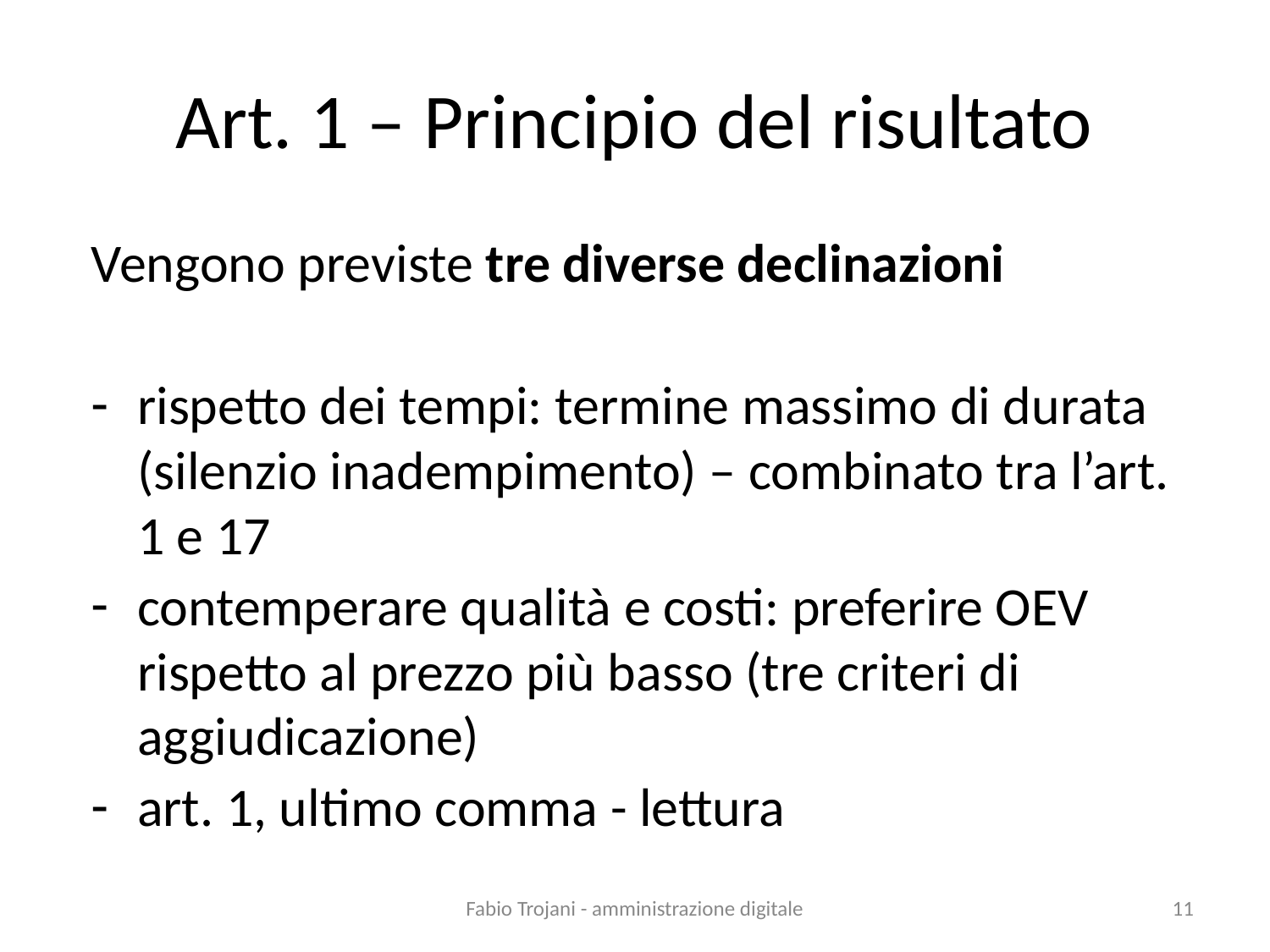

# Art. 1 – Principio del risultato
Vengono previste tre diverse declinazioni

rispetto dei tempi: termine massimo di durata (silenzio inadempimento) – combinato tra l’art. 1 e 17
contemperare qualità e costi: preferire OEV rispetto al prezzo più basso (tre criteri di aggiudicazione)
art. 1, ultimo comma - lettura
Fabio Trojani - amministrazione digitale
11